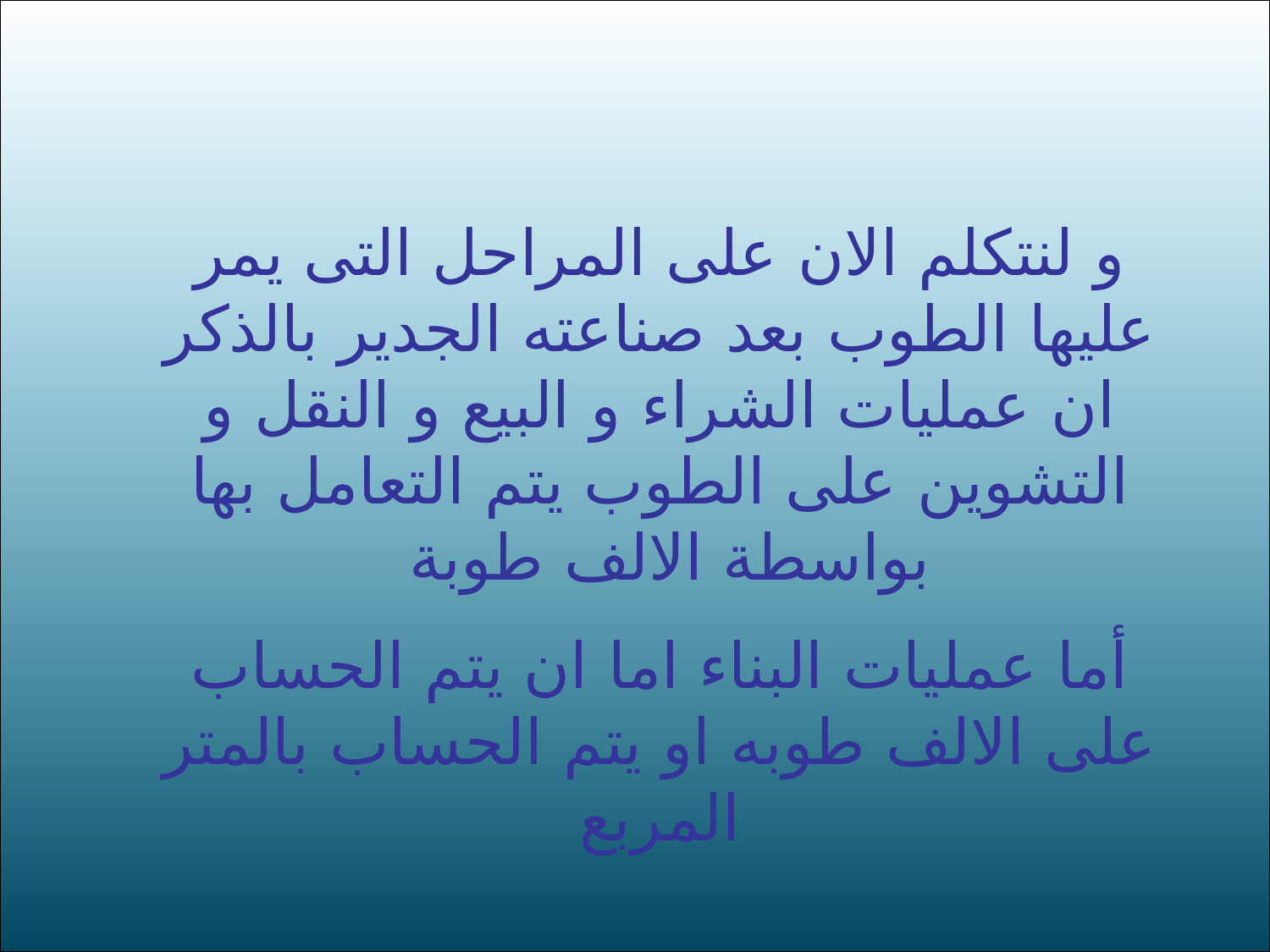

و لنتكلم الان على المراحل التى يمر عليها الطوب بعد صناعته الجدير بالذكر ان عمليات الشراء و البيع و النقل و التشوين على الطوب يتم التعامل بها بواسطة الالف طوبة
أما عمليات البناء اما ان يتم الحساب على الالف طوبه او يتم الحساب بالمتر المربع